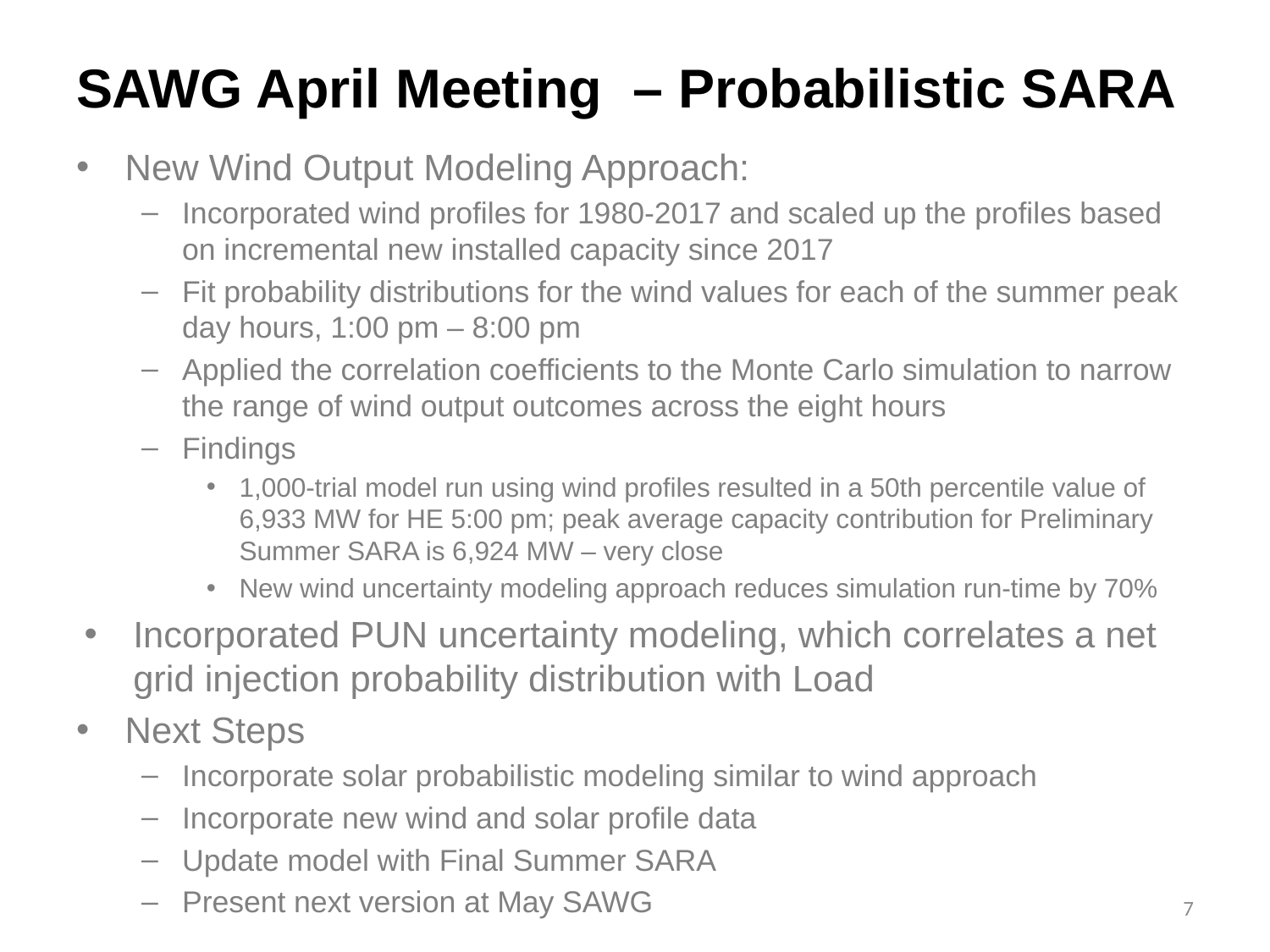

# SAWG April Meeting  – Probabilistic SARA
New Wind Output Modeling Approach:
Incorporated wind profiles for 1980-2017 and scaled up the profiles based on incremental new installed capacity since 2017
Fit probability distributions for the wind values for each of the summer peak day hours, 1:00 pm – 8:00 pm
Applied the correlation coefficients to the Monte Carlo simulation to narrow the range of wind output outcomes across the eight hours
Findings
1,000-trial model run using wind profiles resulted in a 50th percentile value of 6,933 MW for HE 5:00 pm; peak average capacity contribution for Preliminary Summer SARA is 6,924 MW – very close
New wind uncertainty modeling approach reduces simulation run-time by 70%
Incorporated PUN uncertainty modeling, which correlates a net grid injection probability distribution with Load
Next Steps
Incorporate solar probabilistic modeling similar to wind approach
Incorporate new wind and solar profile data
Update model with Final Summer SARA
Present next version at May SAWG

7